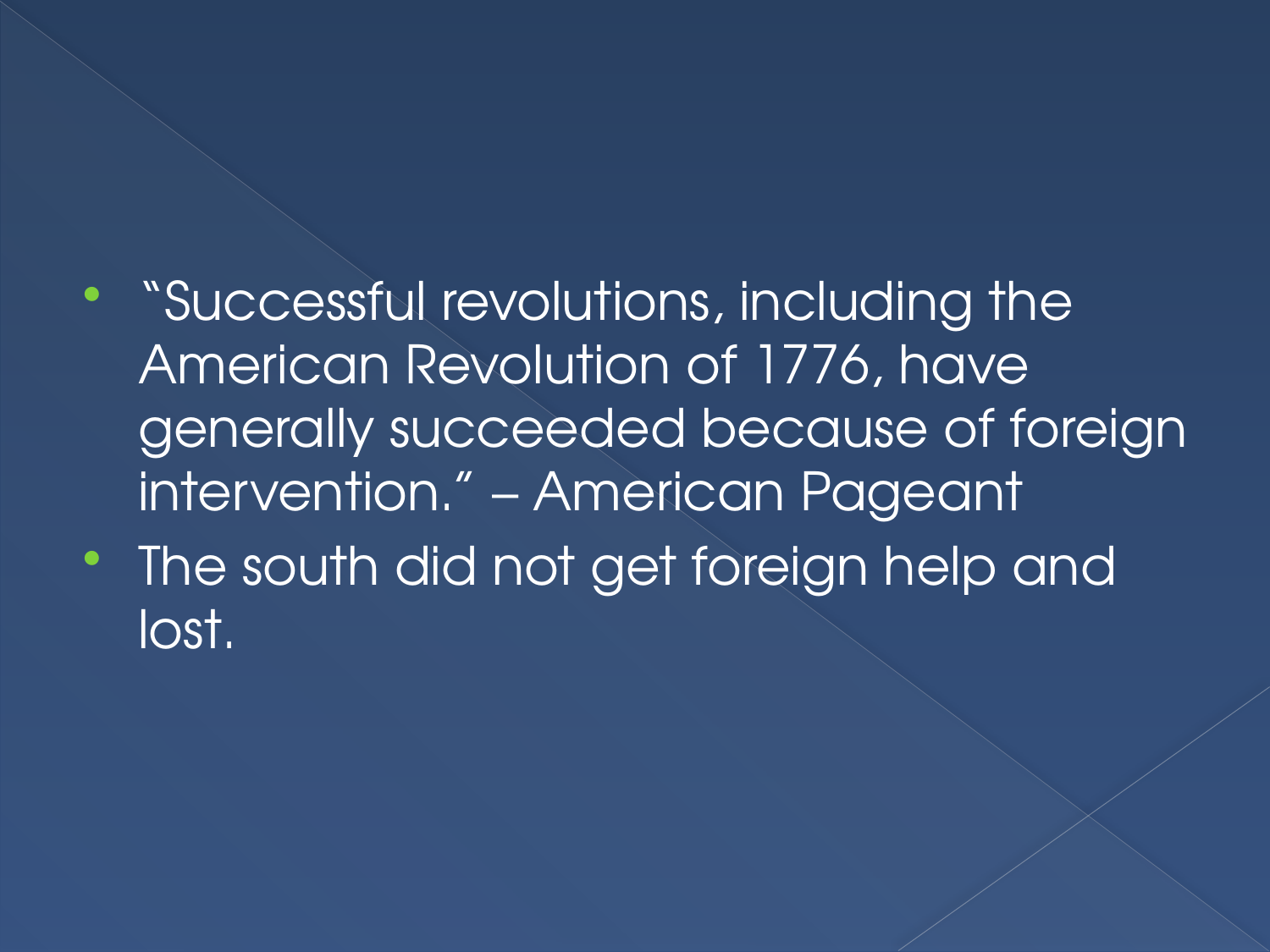

#
“Successful revolutions, including the American Revolution of 1776, have generally succeeded because of foreign intervention.” – American Pageant
The south did not get foreign help and lost.